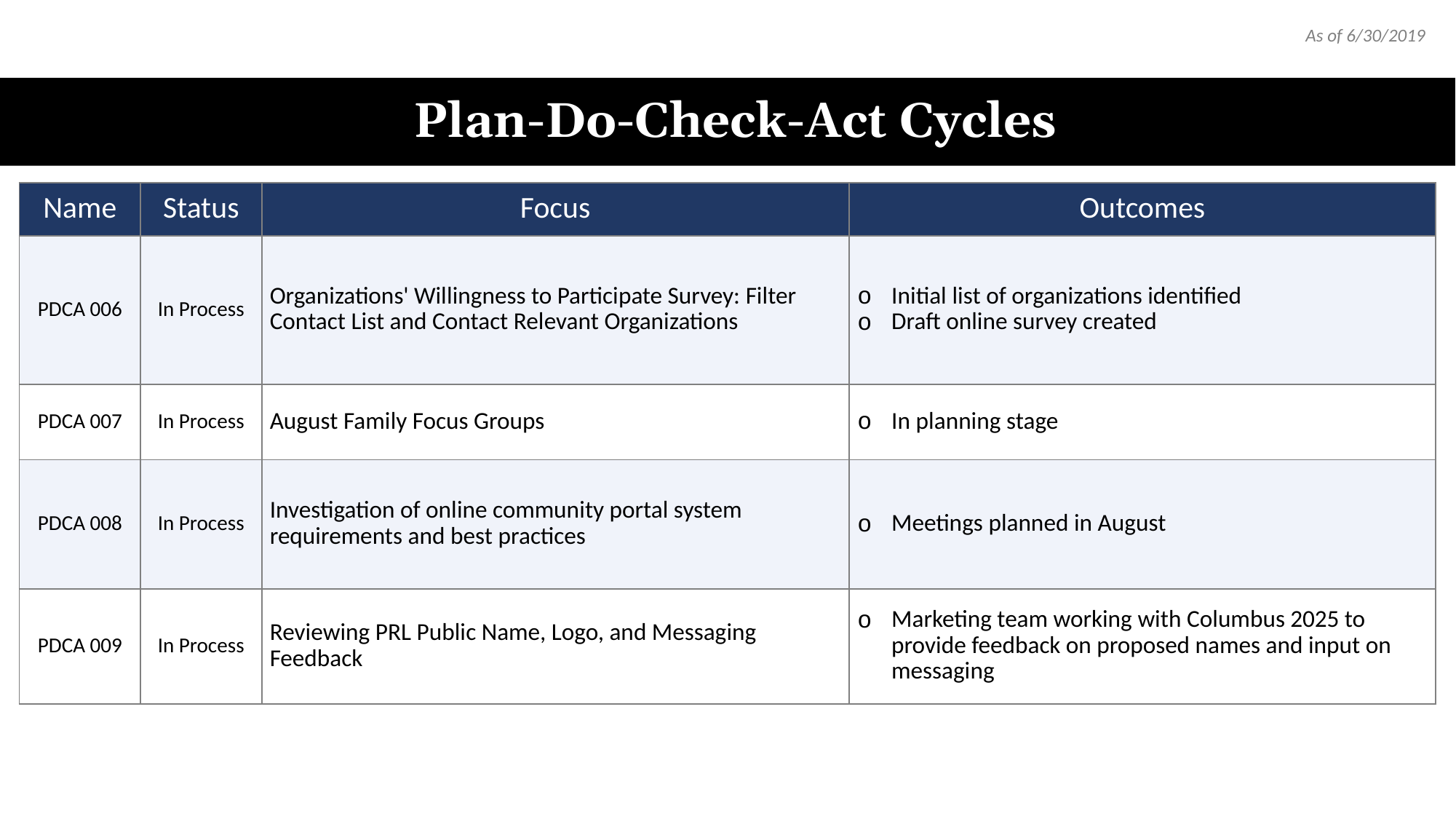

As of 6/30/2019
# Plan-Do-Check-Act Cycles

| Name | Status | Focus | Outcomes |
| --- | --- | --- | --- |
| PDCA 006 | In Process | Organizations' Willingness to Participate Survey: Filter Contact List and Contact Relevant Organizations | Initial list of organizations identified Draft online survey created |
| PDCA 007 | In Process | August Family Focus Groups | In planning stage |
| PDCA 008 | In Process | Investigation of online community portal system requirements and best practices | Meetings planned in August |
| PDCA 009 | In Process | Reviewing PRL Public Name, Logo, and Messaging Feedback | Marketing team working with Columbus 2025 to provide feedback on proposed names and input on messaging |